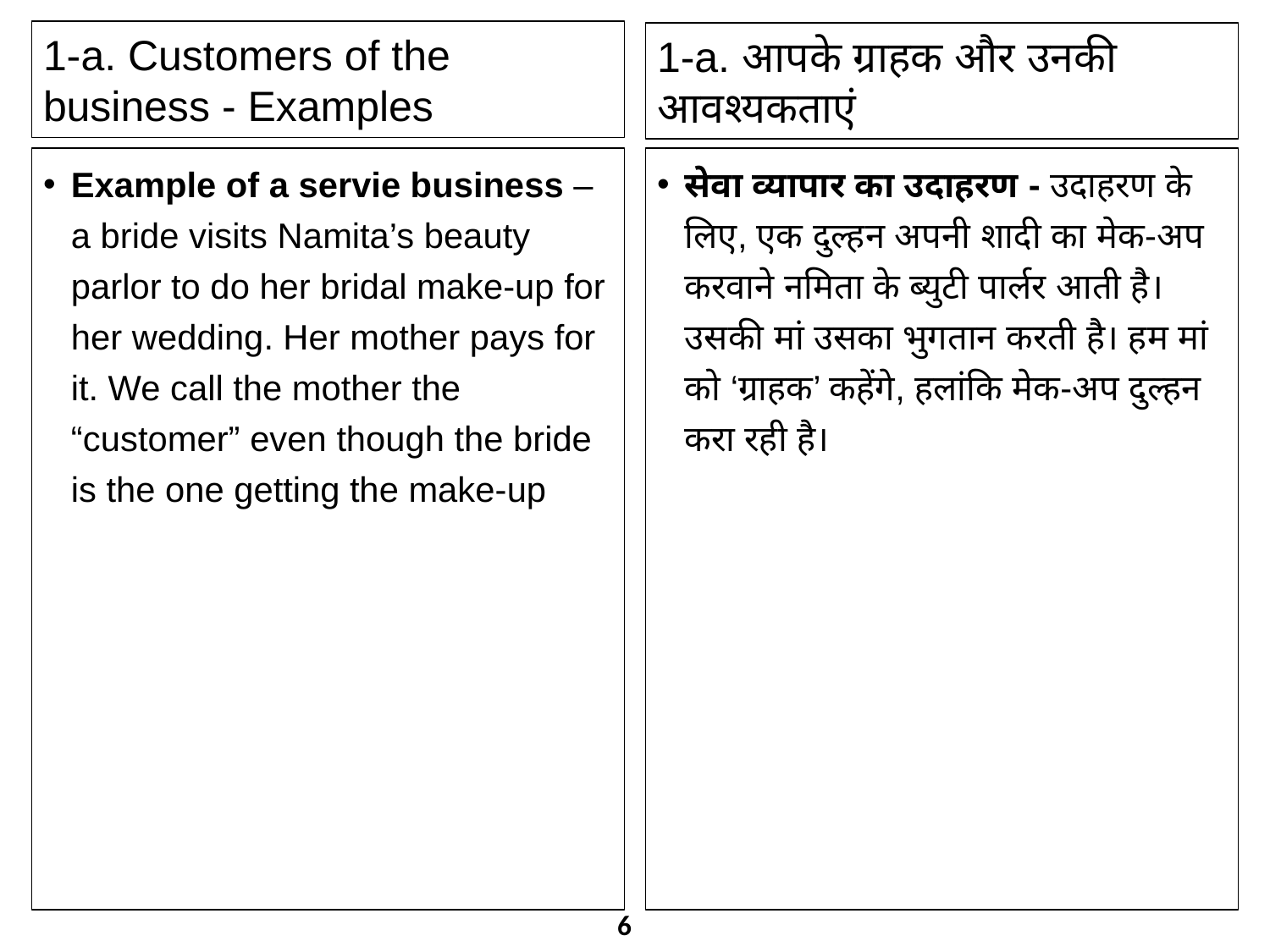

1-a. Customers of the business - Examples
1-a. आपके ग्राहक और उनकी आवश्यकताएं
Example of a servie business – a bride visits Namita’s beauty parlor to do her bridal make-up for her wedding. Her mother pays for it. We call the mother the “customer” even though the bride is the one getting the make-up

सेवा व्यापार का उदाहरण - उदाहरण के लिए, एक दुल्हन अपनी शादी का मेक-अप करवाने नमिता के ब्युटी पार्लर आती है। उसकी मां उसका भुगतान करती है। हम मां को ‘ग्राहक’ कहेंगे, हलांकि मेक-अप दुल्हन करा रही है।

6